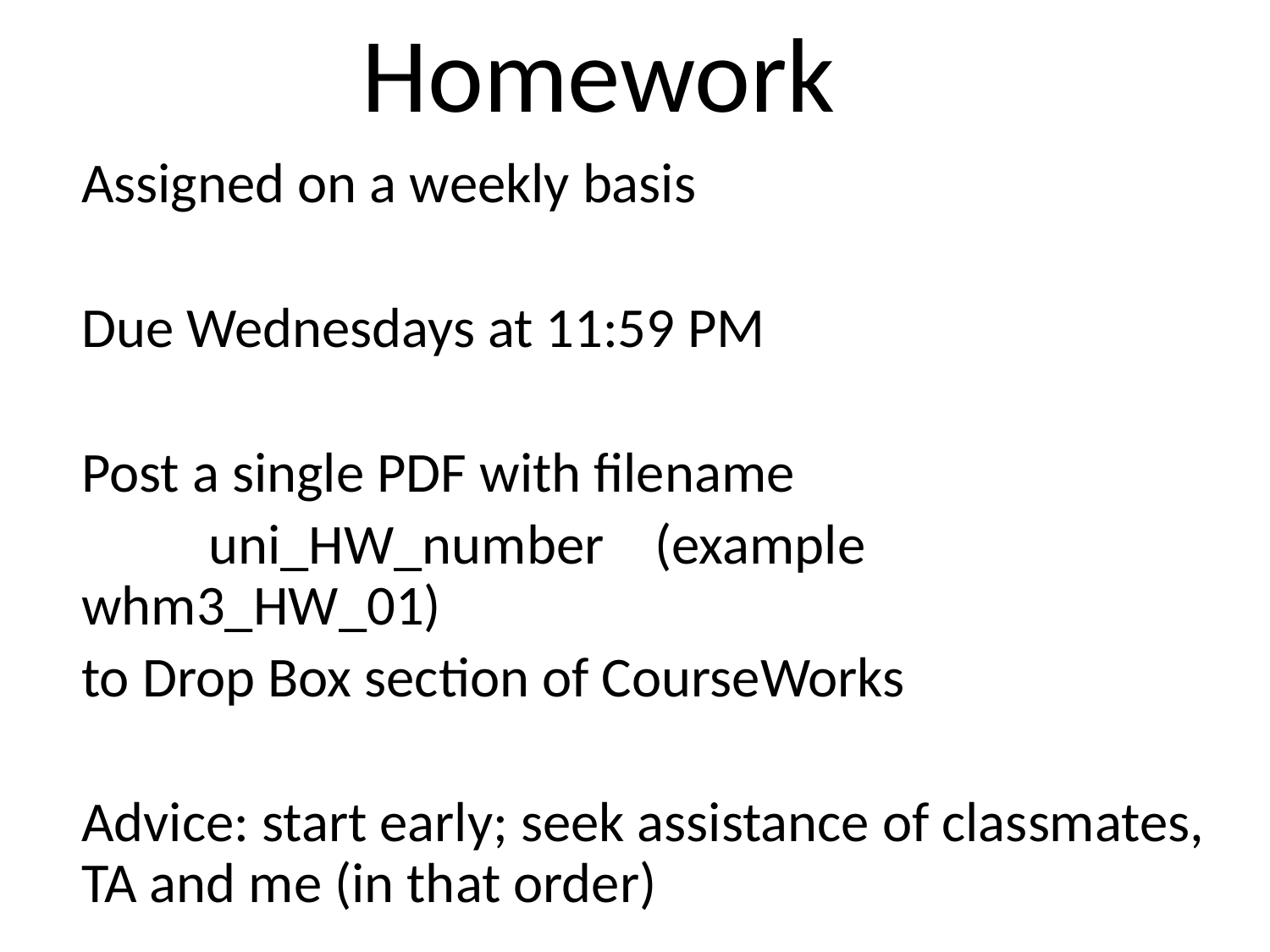

Homework
	Assigned on a weekly basis

	Due Wednesdays at 11:59 PM

	Post a single PDF with filename
		uni_HW_number    (example whm3_HW_01)
	to Drop Box section of CourseWorks

	Advice: start early; seek assistance of classmates, TA and me (in that order)